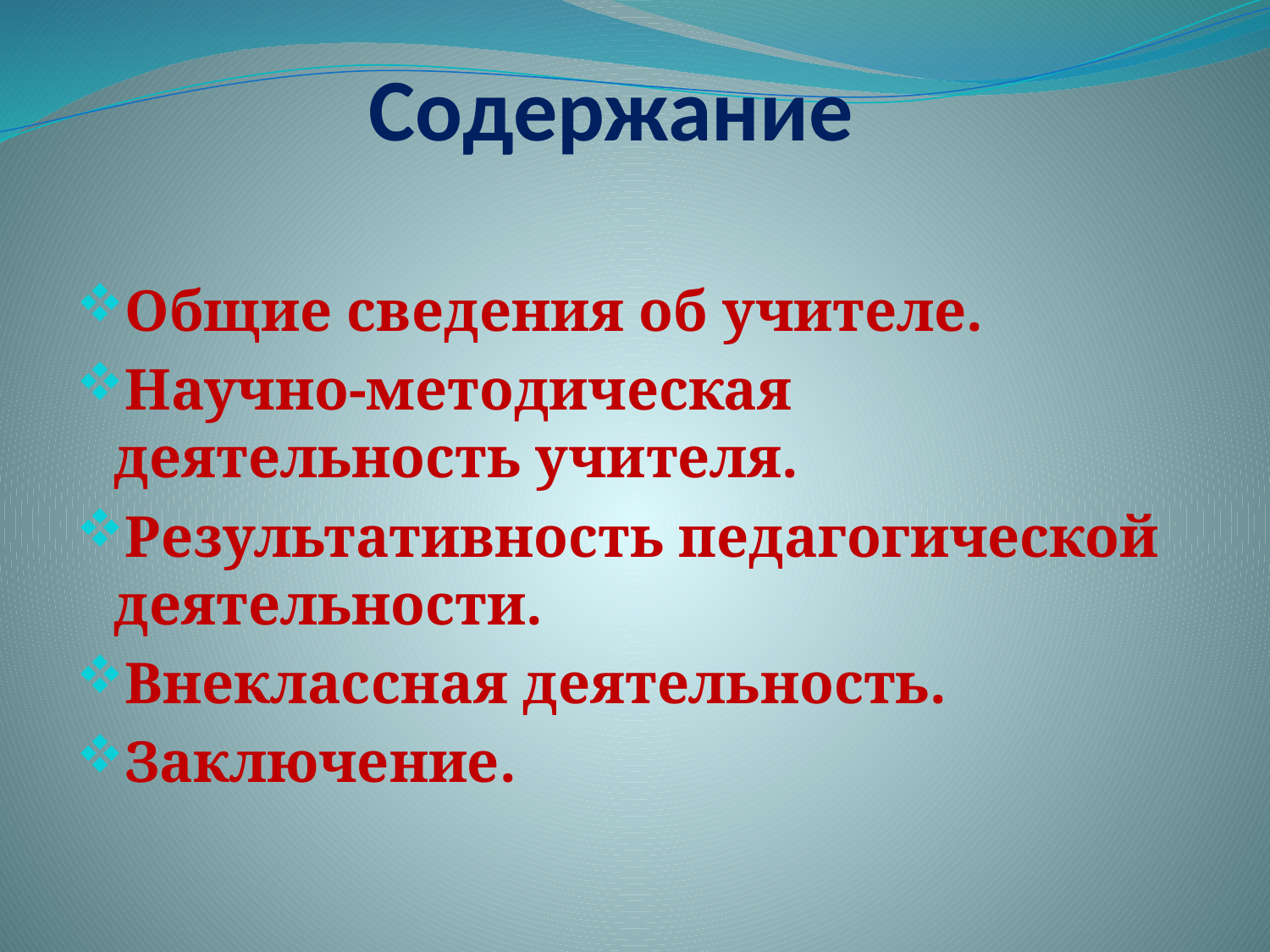

# Содержание
Общие сведения об учителе.
Научно-методическая деятельность учителя.
Результативность педагогической деятельности.
Внеклассная деятельность.
Заключение.